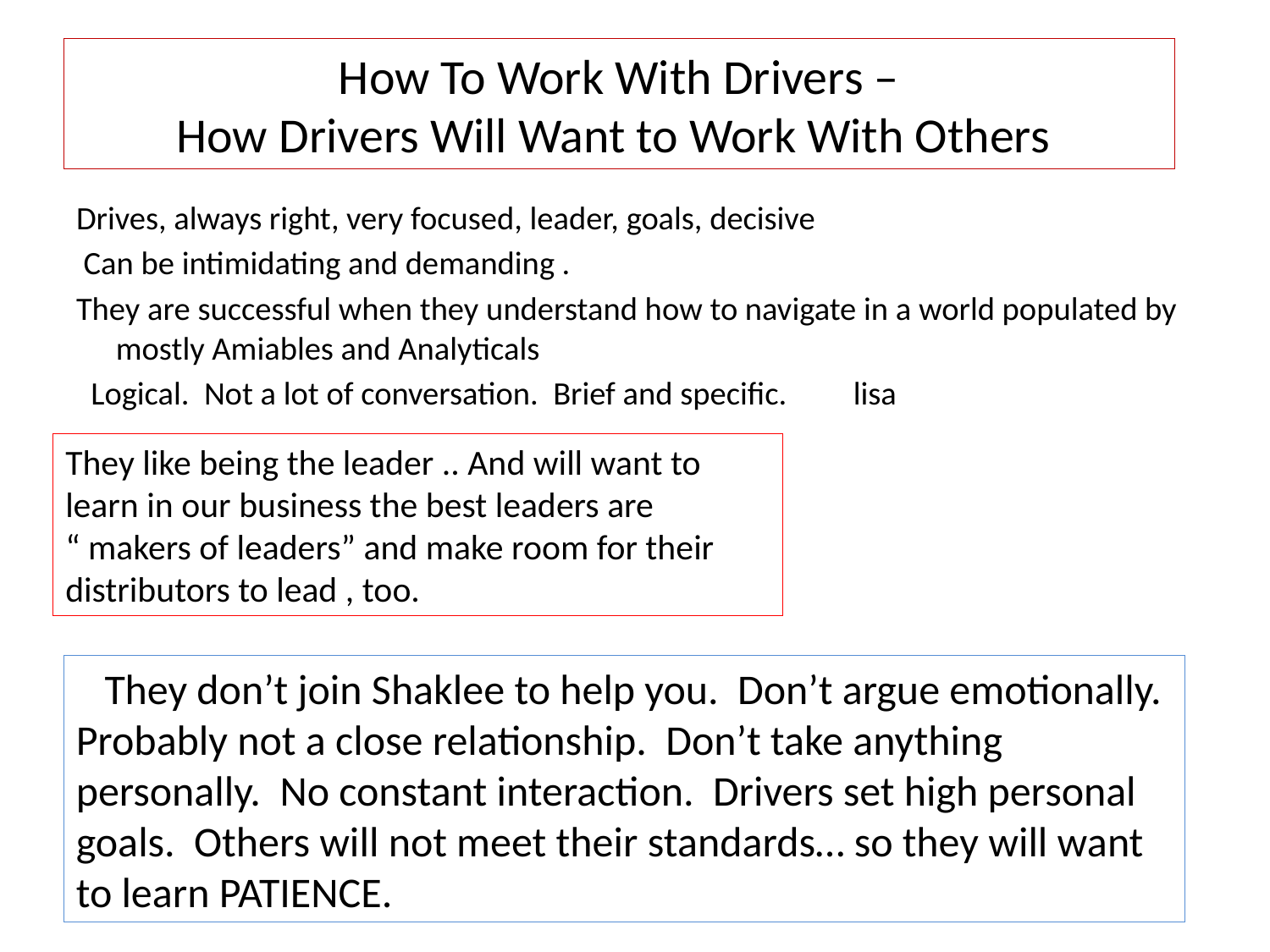

# How To Work With Drivers – How Drivers Will Want to Work With Others
Drives, always right, very focused, leader, goals, decisive
 Can be intimidating and demanding .
They are successful when they understand how to navigate in a world populated by mostly Amiables and Analyticals
  Logical.  Not a lot of conversation.  Brief and specific.         lisa

They like being the leader .. And will want to learn in our business the best leaders are             “ makers of leaders” and make room for their distributors to lead , too.
   They don’t join Shaklee to help you.  Don’t argue emotionally.  Probably not a close relationship.  Don’t take anything personally.  No constant interaction.  Drivers set high personal goals.  Others will not meet their standards… so they will want to learn PATIENCE.